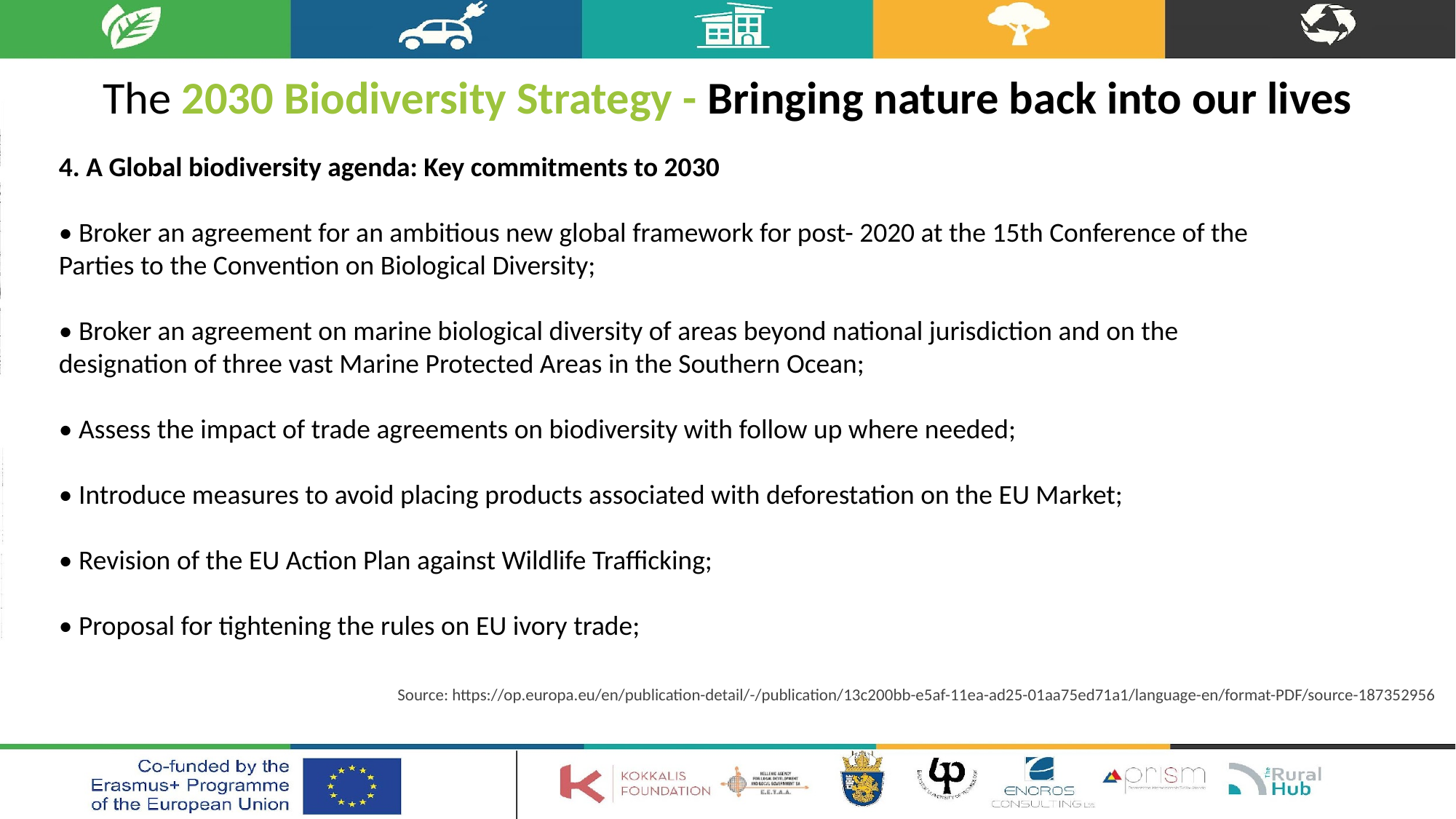

The 2030 Biodiversity Strategy - Bringing nature back into our lives
4. A Global biodiversity agenda: Key commitments to 2030

• Broker an agreement for an ambitious new global framework for post- 2020 at the 15th Conference of the Parties to the Convention on Biological Diversity;

• Broker an agreement on marine biological diversity of areas beyond national jurisdiction and on the designation of three vast Marine Protected Areas in the Southern Ocean;

• Assess the impact of trade agreements on biodiversity with follow up where needed;

• Introduce measures to avoid placing products associated with deforestation on the EU Market;

• Revision of the EU Action Plan against Wildlife Trafficking;

• Proposal for tightening the rules on EU ivory trade;
Source: https://op.europa.eu/en/publication-detail/-/publication/13c200bb-e5af-11ea-ad25-01aa75ed71a1/language-en/format-PDF/source-187352956